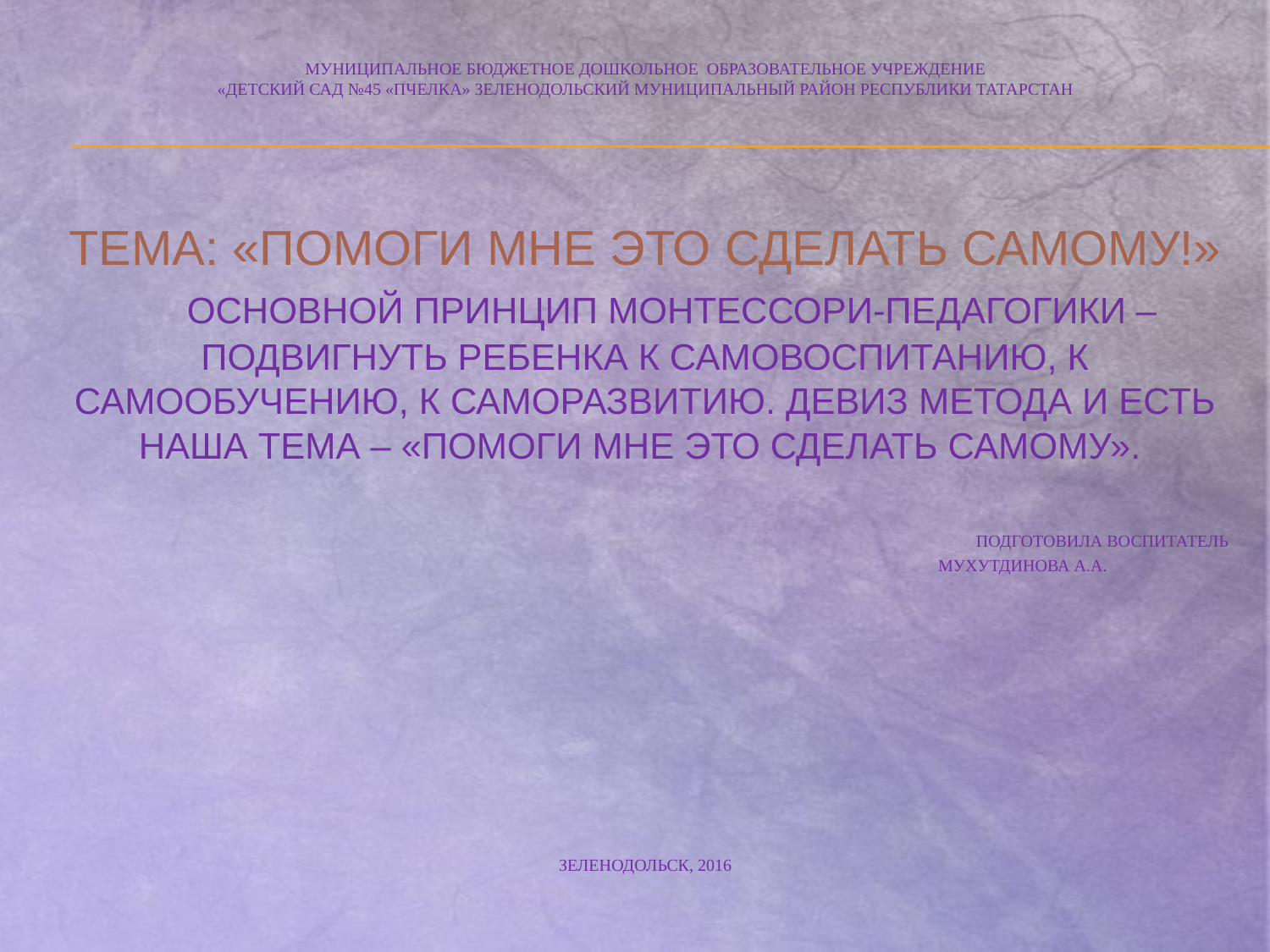

# Муниципальное бюджетное дошкольное  образовательное учреждение «детский сад №45 «пчелка» зеленодольский муниципальный район республики татарстан Тема: «Помоги мне это сделать самому!» Основной принцип Монтессори-педагогики – подвигнуть ребенка к самовоспитанию, к самообучению, к саморазвитию. Девиз метода и есть наша тема – «Помоги мне это сделать самому». Подготовила воспитатель мухутдинова а.а. Зеленодольск, 2016